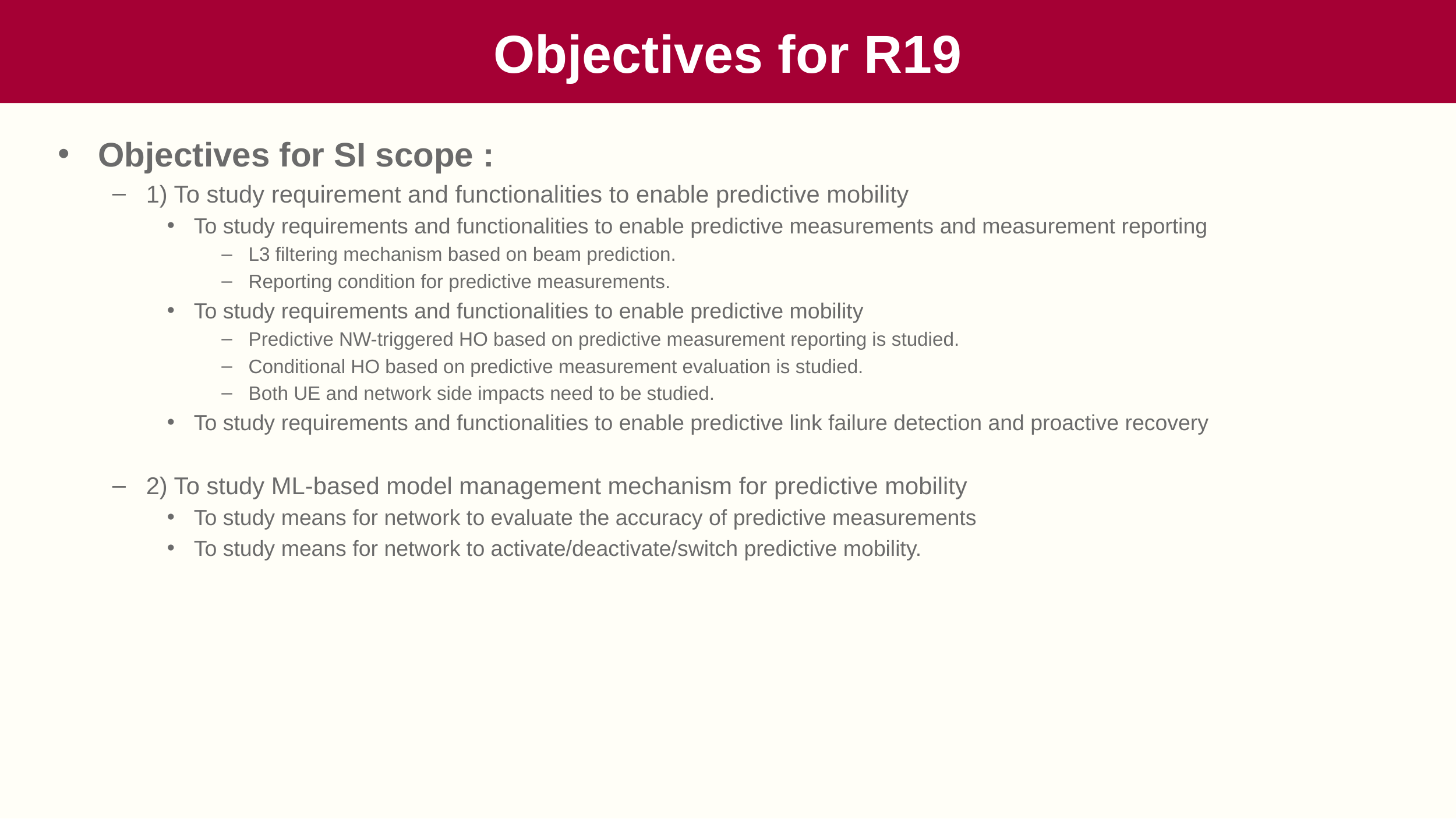

# Objectives for R19
Objectives for SI scope :
1) To study requirement and functionalities to enable predictive mobility
To study requirements and functionalities to enable predictive measurements and measurement reporting
L3 filtering mechanism based on beam prediction.
Reporting condition for predictive measurements.
To study requirements and functionalities to enable predictive mobility
Predictive NW-triggered HO based on predictive measurement reporting is studied.
Conditional HO based on predictive measurement evaluation is studied.
Both UE and network side impacts need to be studied.
To study requirements and functionalities to enable predictive link failure detection and proactive recovery

2) To study ML-based model management mechanism for predictive mobility
To study means for network to evaluate the accuracy of predictive measurements
To study means for network to activate/deactivate/switch predictive mobility.